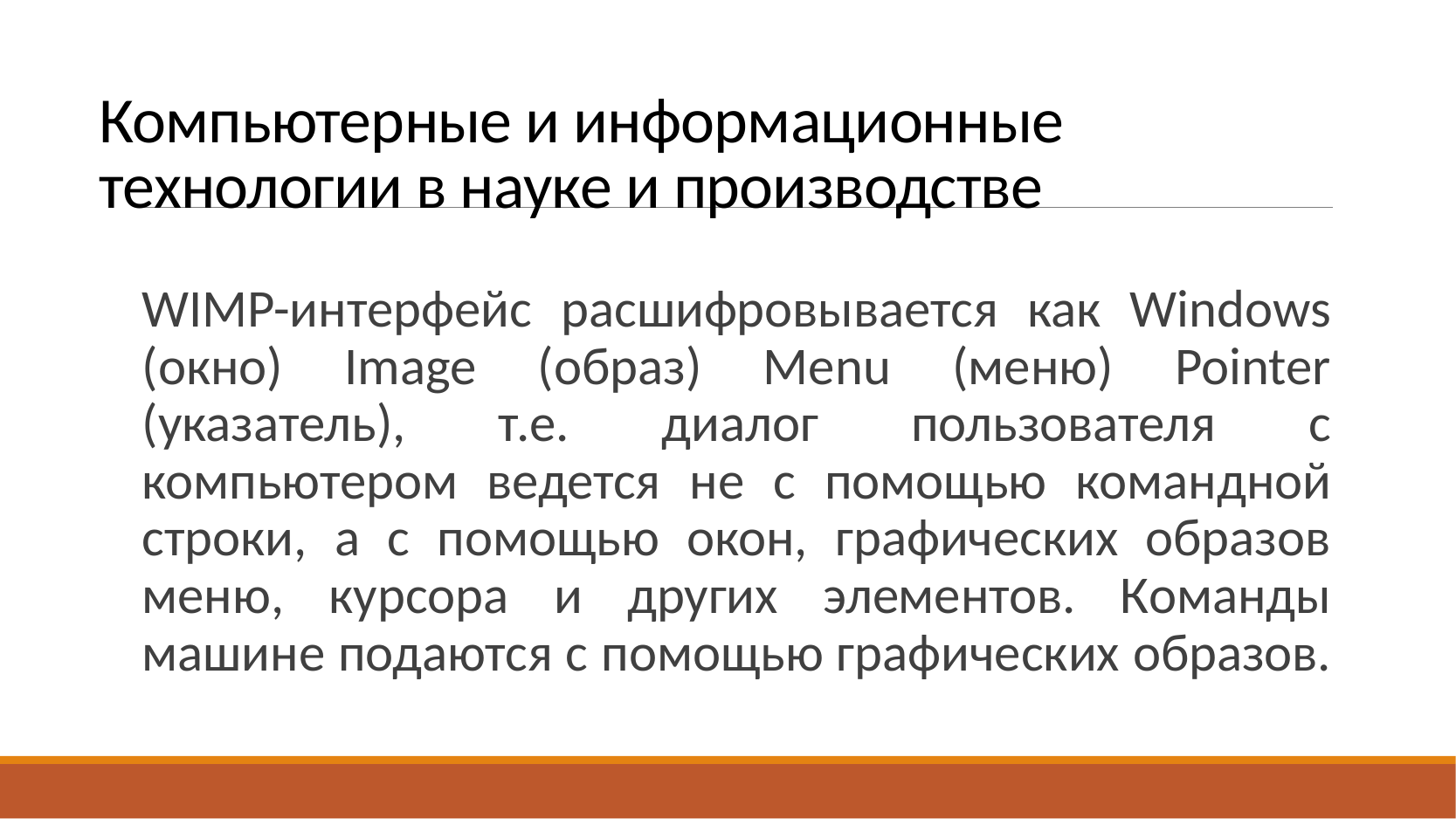

# Компьютерные и информационные технологии в науке и производстве

	WIMP-интерфейс расшифровывается как Windows (окно) Image (образ) Menu (меню) Pointer (указатель), т.е. диалог пользователя с компьютером ведется не с помощью командной строки, а с помощью окон, графических образов меню, курсора и других элементов. Команды машине подаются с помощью графических образов.